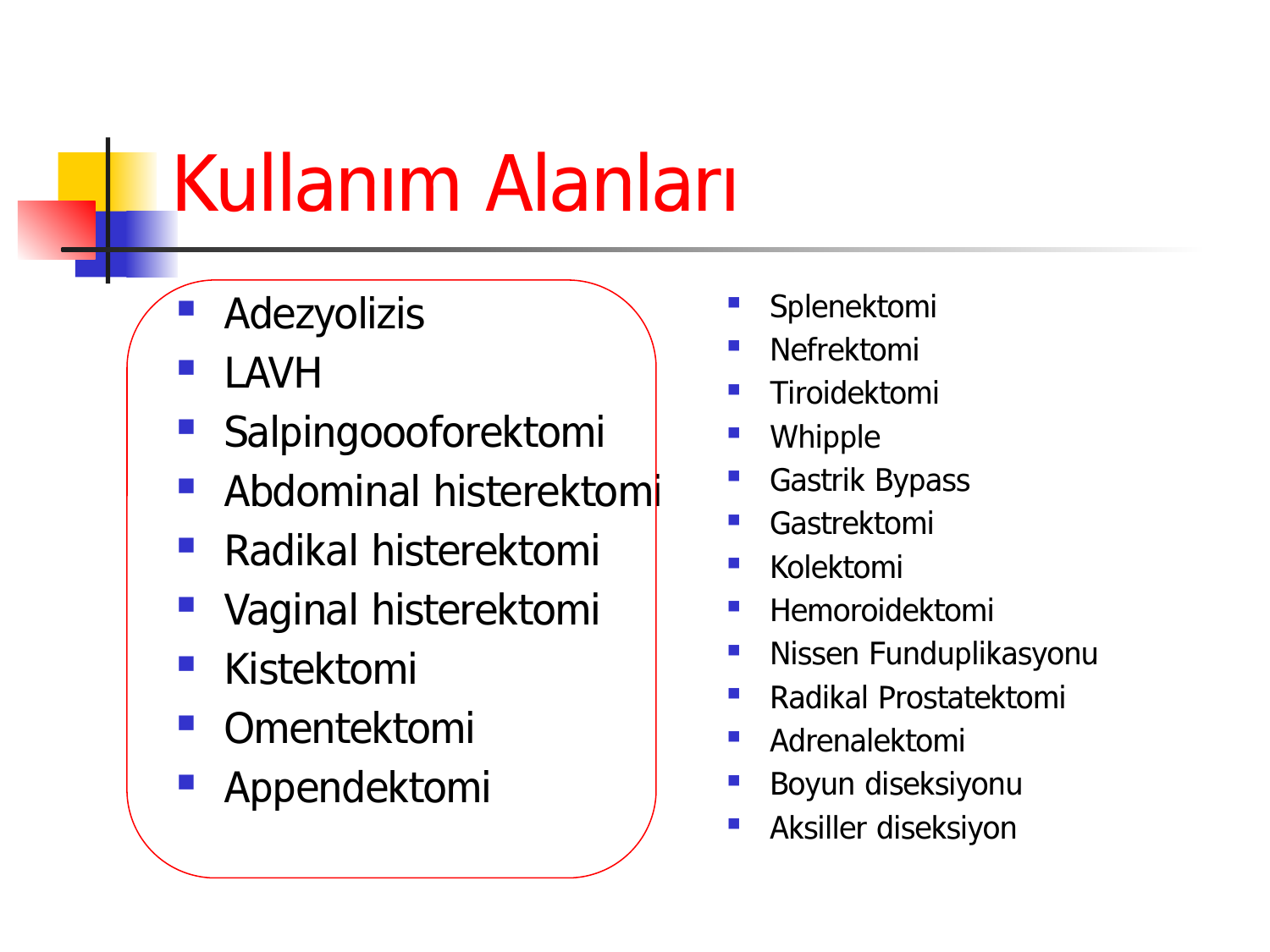

# Kullanım Alanları

Adezyolizis
LAVH
Salpingoooforektomi
Abdominal histerektomi
Radikal histerektomi
Vaginal histerektomi
Kistektomi
Omentektomi
Appendektomi
Splenektomi
Nefrektomi
Tiroidektomi
Whipple
Gastrik Bypass
Gastrektomi
Kolektomi
Hemoroidektomi
Nissen Funduplikasyonu
Radikal Prostatektomi
Adrenalektomi
Boyun diseksiyonu
Aksiller diseksiyon